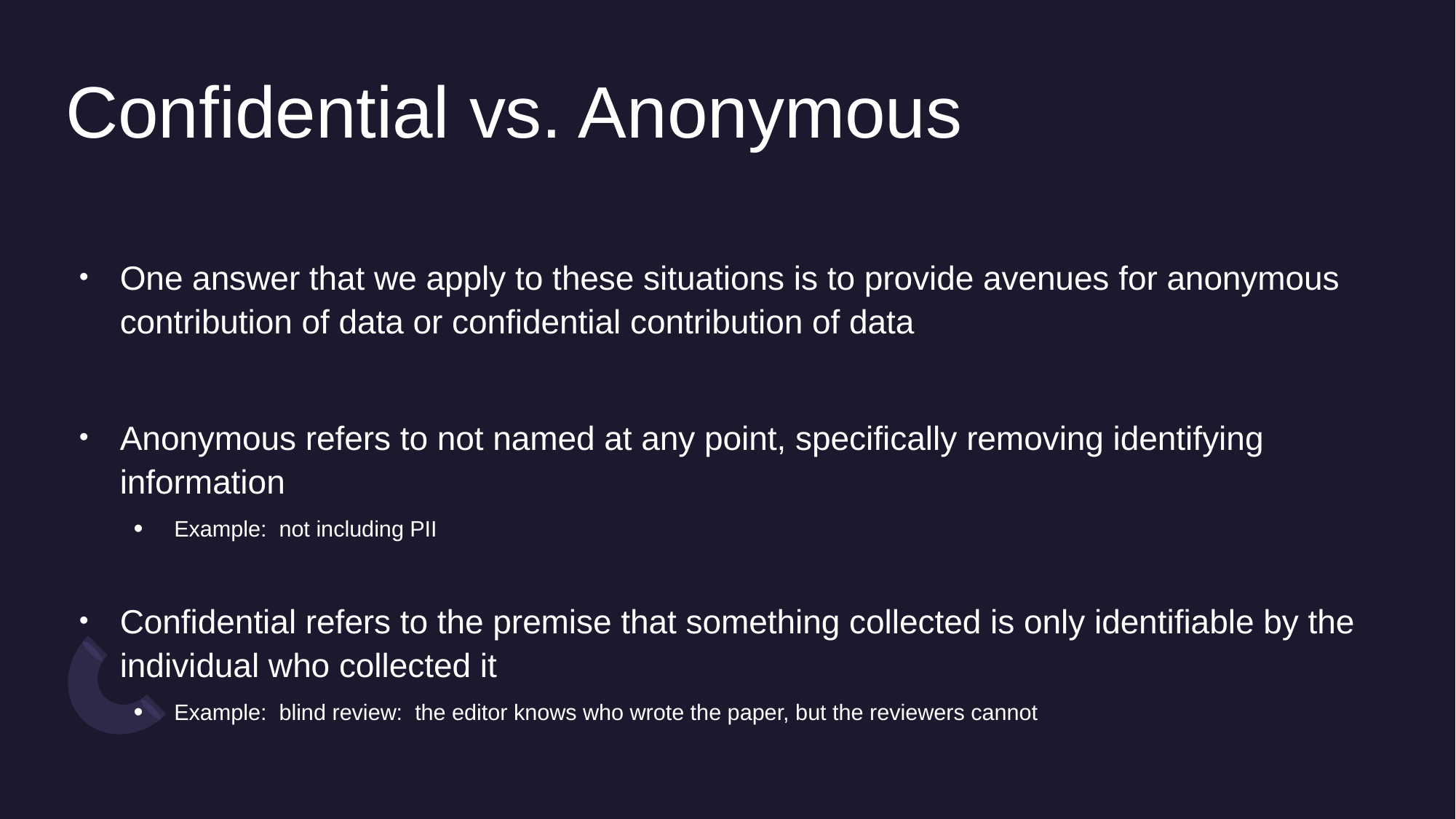

# Confidential vs. Anonymous
One answer that we apply to these situations is to provide avenues for anonymous contribution of data or confidential contribution of data

Anonymous refers to not named at any point, specifically removing identifying information
Example:  not including PII

Confidential refers to the premise that something collected is only identifiable by the individual who collected it
Example:  blind review:  the editor knows who wrote the paper, but the reviewers cannot